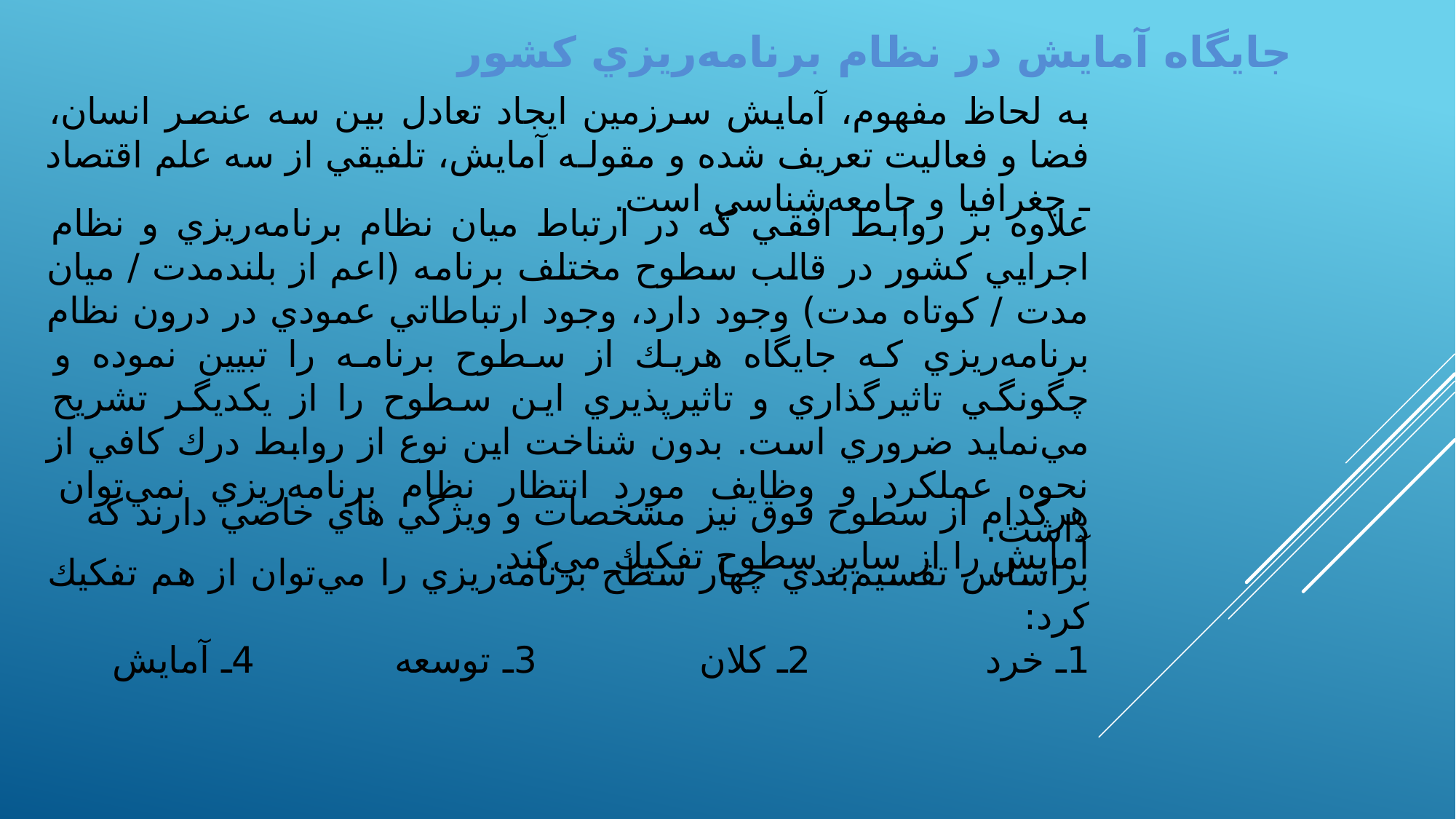

جايگاه آمايش در نظام برنامه‌ريزي كشور
به لحاظ مفهوم، آمايش سرزمين ايجاد تعادل بين سه عنصر انسان، فضا و فعاليت تعريف شده و مقولـه آمايش، تلفيقي از سه علم اقتصاد ـ جغرافيا و جامعه‌شناسي است.
علاوه بر روابط افقي كه در ارتباط ميان نظام برنامه‌ريزي و نظام اجرايي كشور در قالب سطوح مختلف برنامه (اعم از بلندمدت / ميان مدت / كوتاه مدت) وجود دارد، وجود ارتباطاتي عمودي در درون نظام برنامه‌ريزي كه جايگاه هريك از سطوح برنامه را تبيين نموده و چگونگي تاثيرگذاري و تاثيرپذيري اين سطوح را از يكديگر تشريح مي‌نمايد ضروري است. بدون شناخت اين نوع از روابط درك كافي از نحوه عملكرد و وظايف مورد انتظار نظام برنامه‌ريزي نمي‌توان داشت.
براساس تقسيم‌بندي چهار سطح برنامه‌ريزي را مي‌توان از هم تفكيك كرد:
1ـ خرد               2ـ كلان              3ـ توسعه            4ـ آمايش
هركدام از سطوح فوق نيز مشخصات و ويژگي هاي خاصي دارند كه آمايش را از ساير سطوح تفكيك مي‌كند.